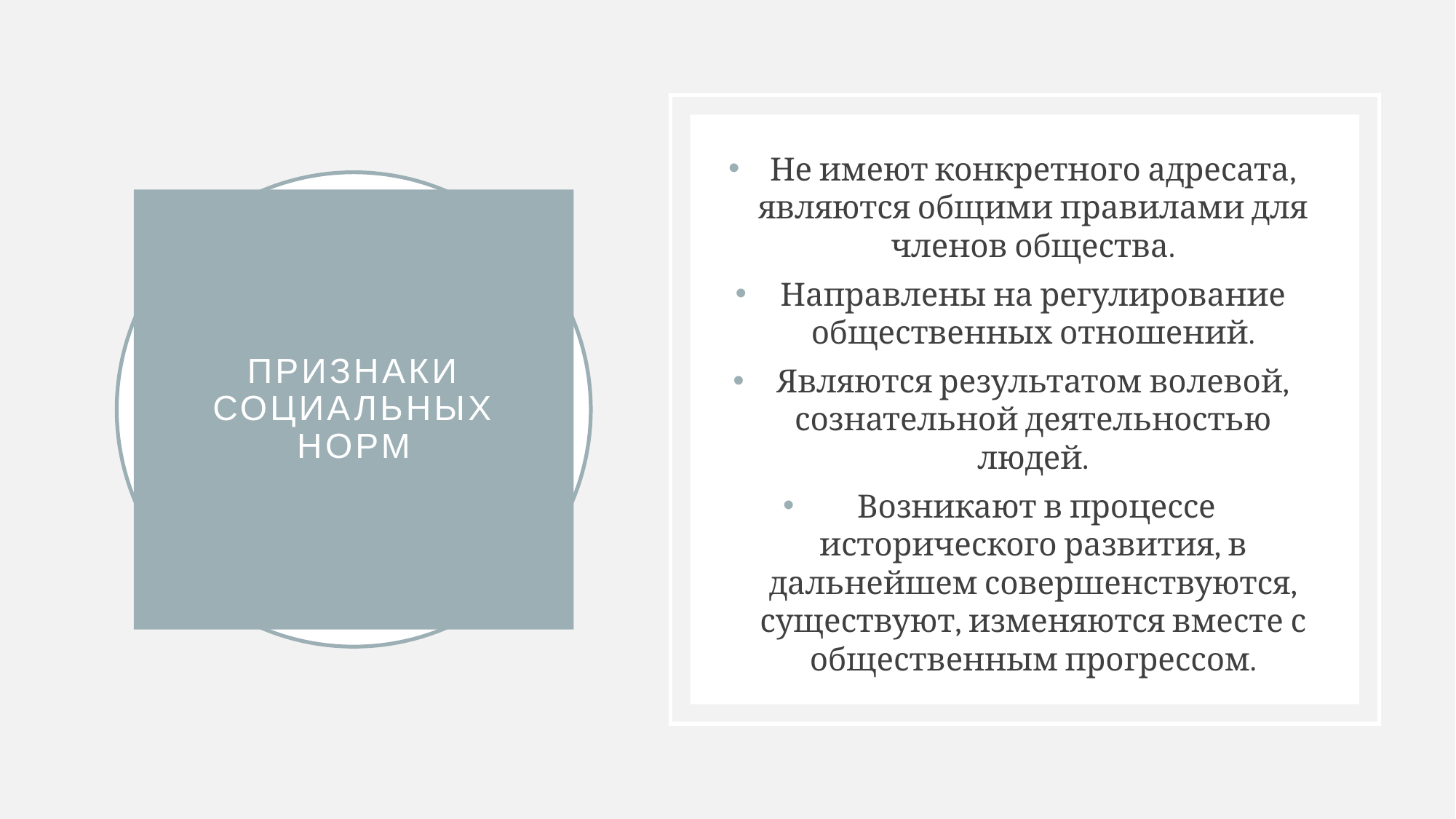

Не имеют конкретного адресата, являются общими правилами для членов общества.
Направлены на регулирование общественных отношений.
Являются результатом волевой, сознательной деятельностью людей.
 Возникают в процессе исторического развития, в дальнейшем совершенствуются, существуют, изменяются вместе с общественным прогрессом.

# Признаки социальных норм